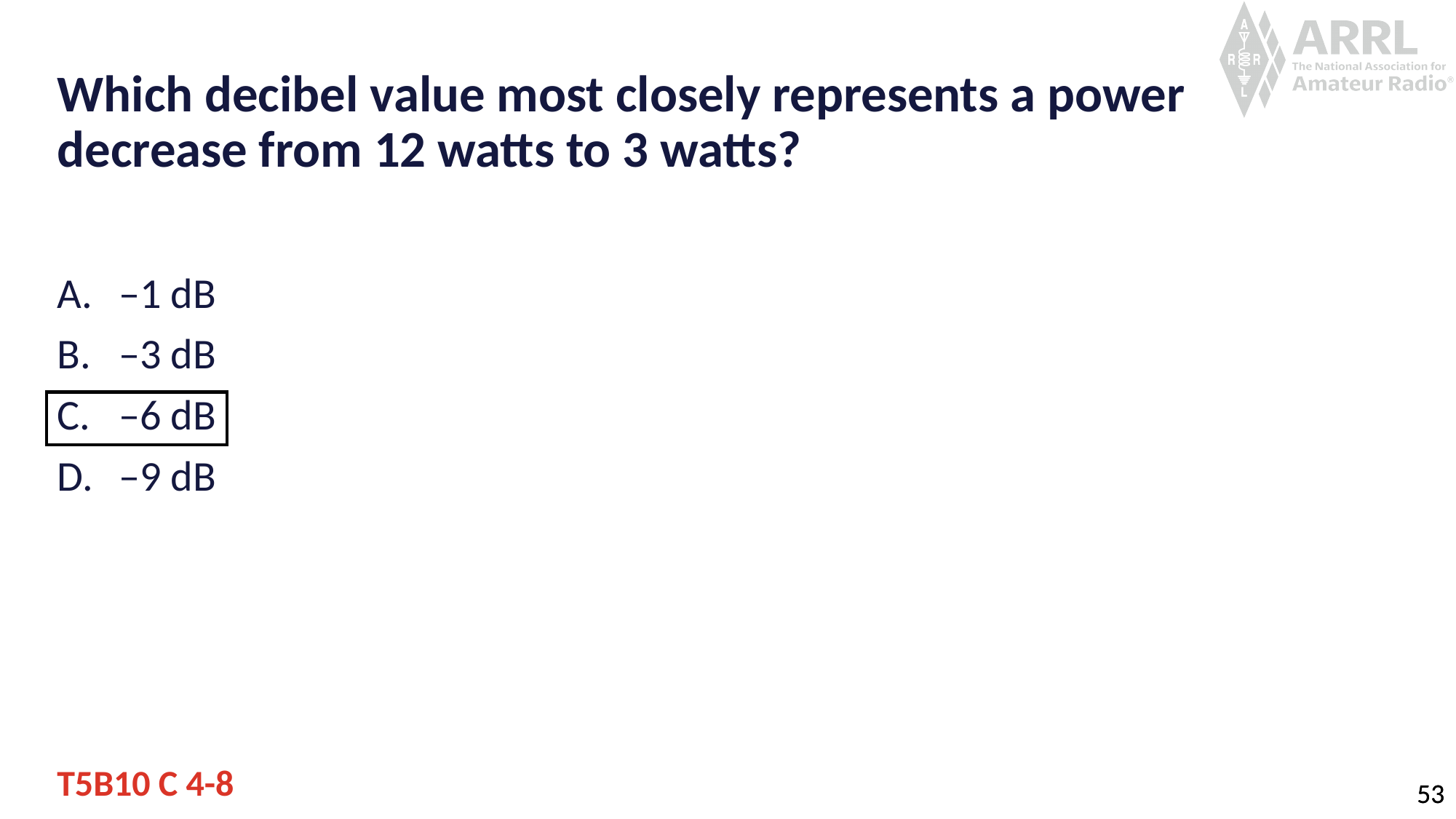

# Which decibel value most closely represents a power decrease from 12 watts to 3 watts?
–1 dB
–3 dB
–6 dB
–9 dB

T5B10 C 4-8